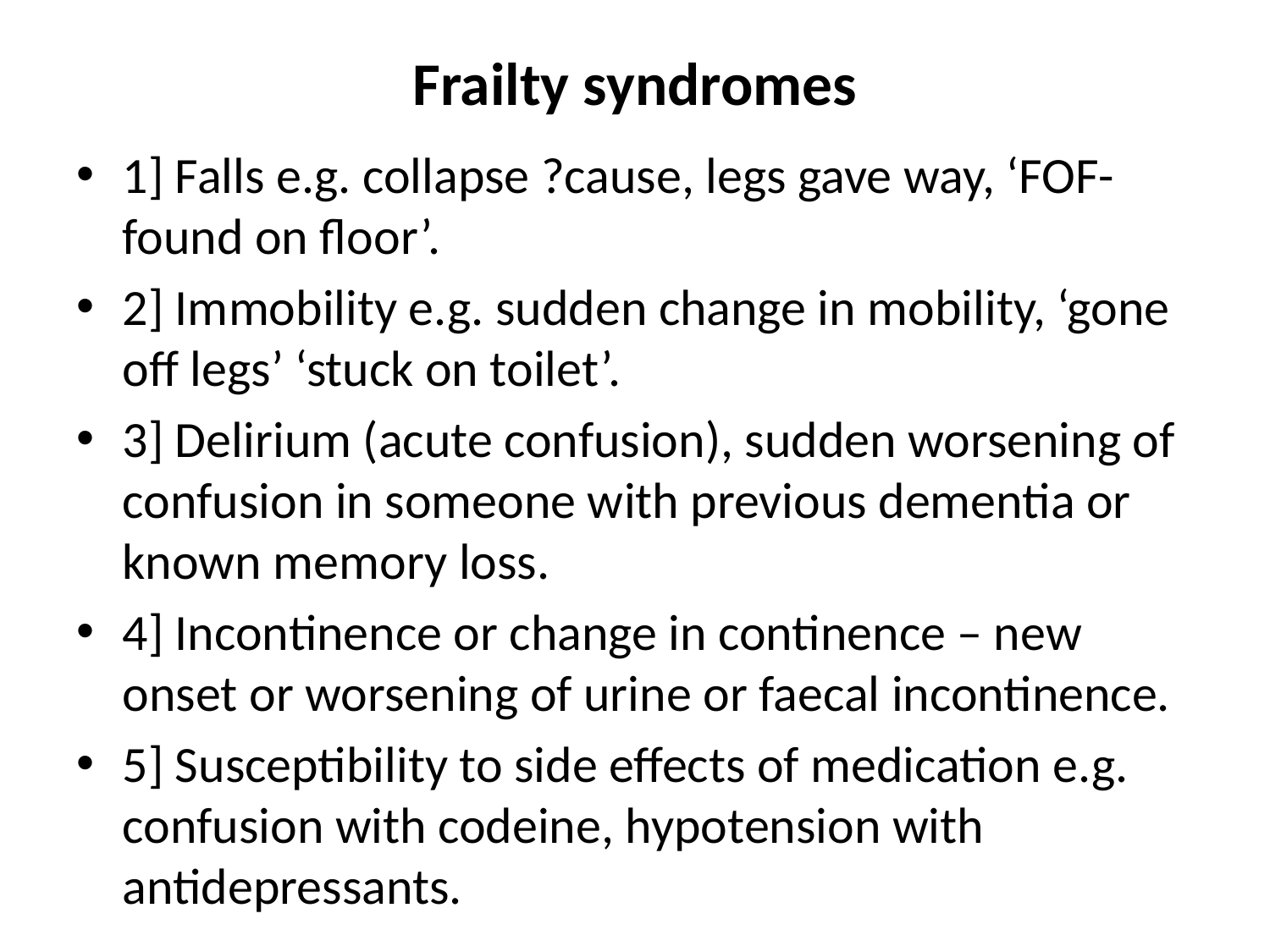

# Frailty syndromes
1] Falls e.g. collapse ?cause, legs gave way, ‘FOF- found on floor’.
2] Immobility e.g. sudden change in mobility, ‘gone off legs’ ‘stuck on toilet’.
3] Delirium (acute confusion), sudden worsening of confusion in someone with previous dementia or known memory loss.
4] Incontinence or change in continence – new onset or worsening of urine or faecal incontinence.
5] Susceptibility to side effects of medication e.g. confusion with codeine, hypotension with antidepressants.